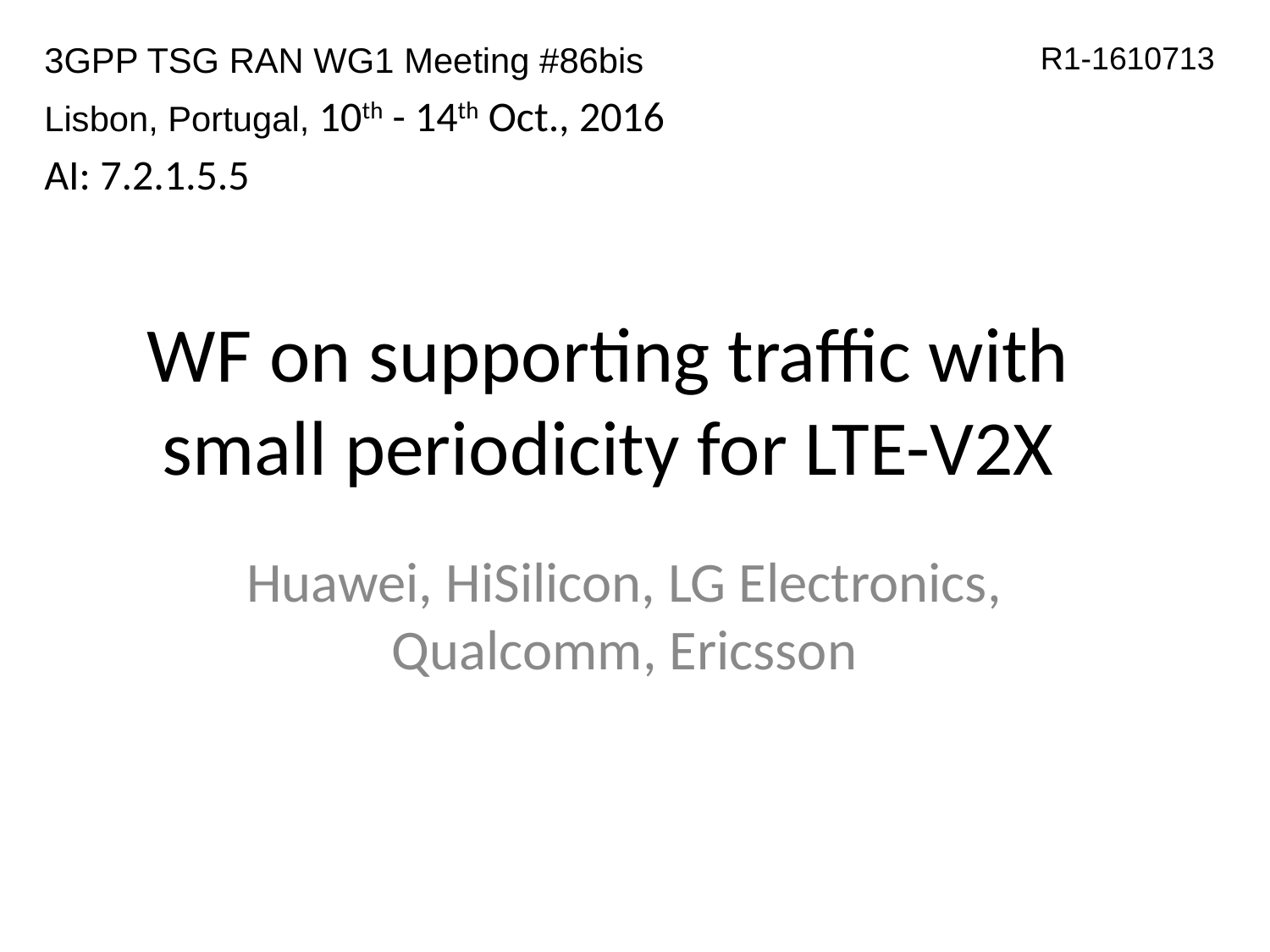

3GPP TSG RAN WG1 Meeting #86bis
Lisbon, Portugal, 10th - 14th Oct., 2016
AI: 7.2.1.5.5

R1-1610713
# WF on supporting traffic with small periodicity for LTE-V2X
Huawei, HiSilicon, LG Electronics, Qualcomm, Ericsson